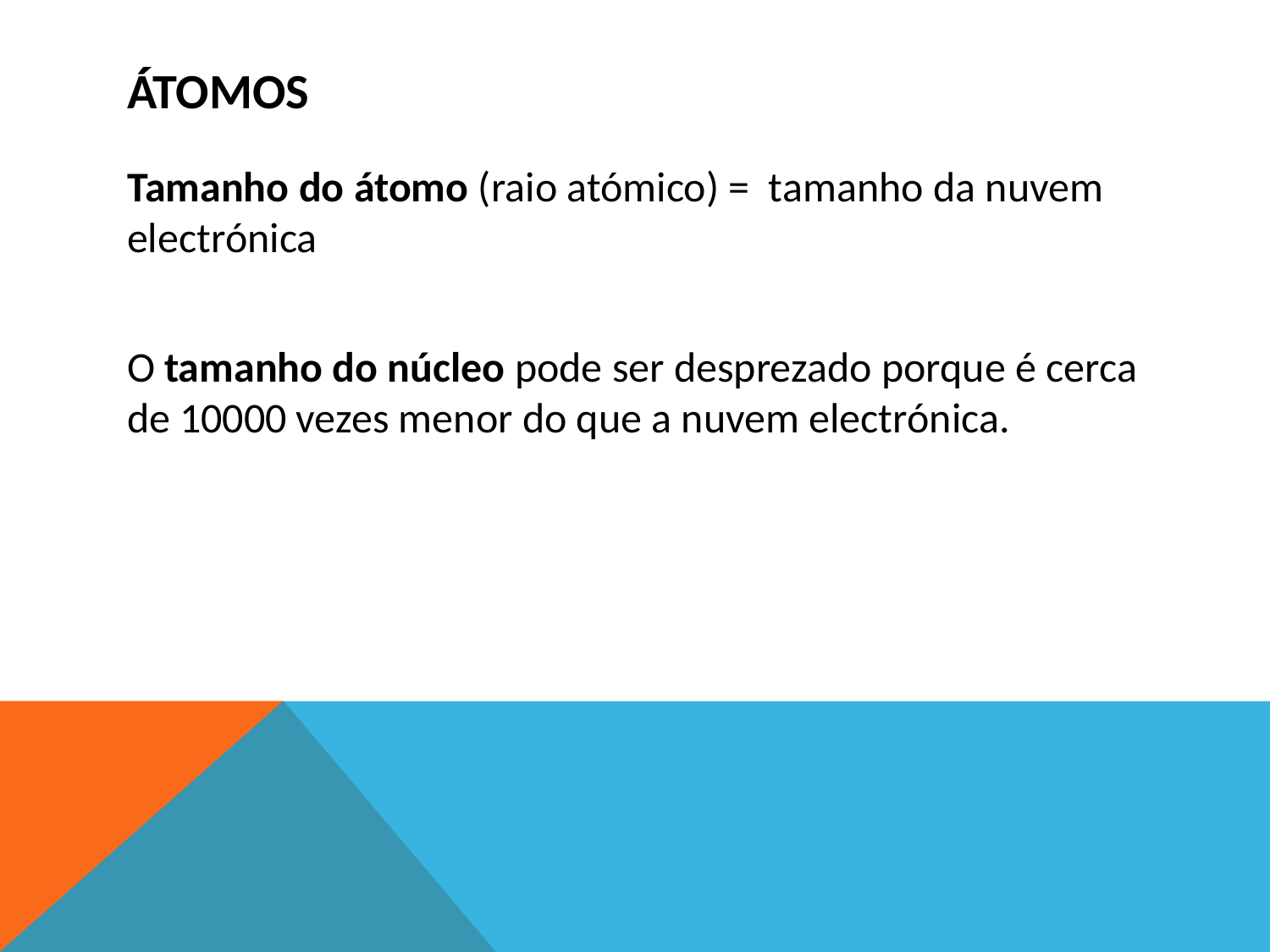

# átomos
Tamanho do átomo (raio atómico) =  tamanho da nuvem electrónica

O tamanho do núcleo pode ser desprezado porque é cerca de 10000 vezes menor do que a nuvem electrónica.